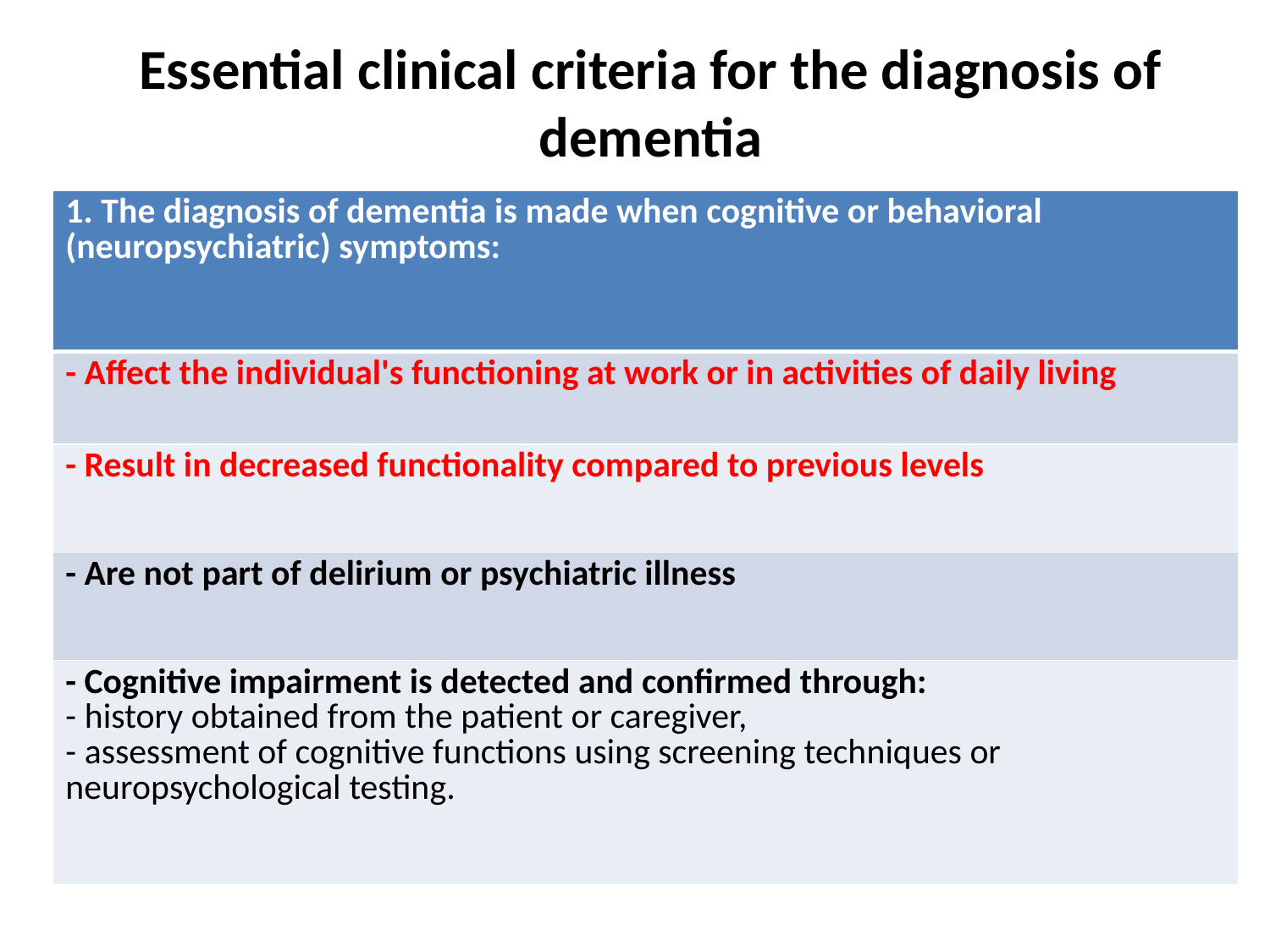

Essential clinical criteria for the diagnosis of dementia
| 1. The diagnosis of dementia is made when cognitive or behavioral (neuropsychiatric) symptoms: |
| --- |
| - Affect the individual's functioning at work or in activities of daily living |
| - Result in decreased functionality compared to previous levels |
| - Are not part of delirium or psychiatric illness |
| - Cognitive impairment is detected and confirmed through: - history obtained from the patient or caregiver, - assessment of cognitive functions using screening techniques or neuropsychological testing. |